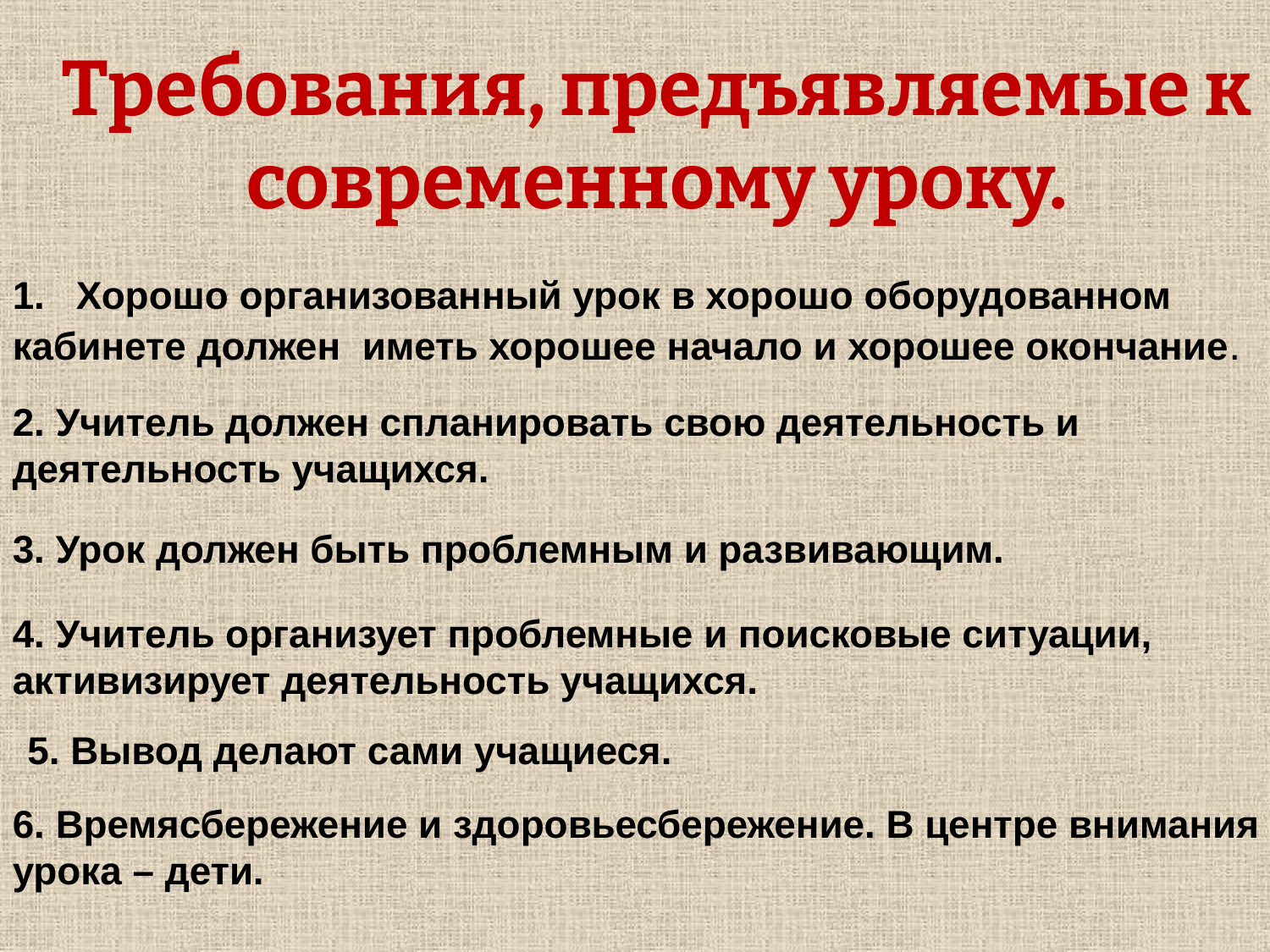

Требования, предъявляемые к
современному уроку.
Хорошо организованный урок в хорошо оборудованном
кабинете должен  иметь хорошее начало и хорошее окончание.
2. Учитель должен спланировать свою деятельность и
деятельность учащихся.
3. Урок должен быть проблемным и развивающим.
4. Учитель организует проблемные и поисковые ситуации,
активизирует деятельность учащихся.
5. Вывод делают сами учащиеся.
6. Времясбережение и здоровьесбережение. В центре внимания урока – дети.